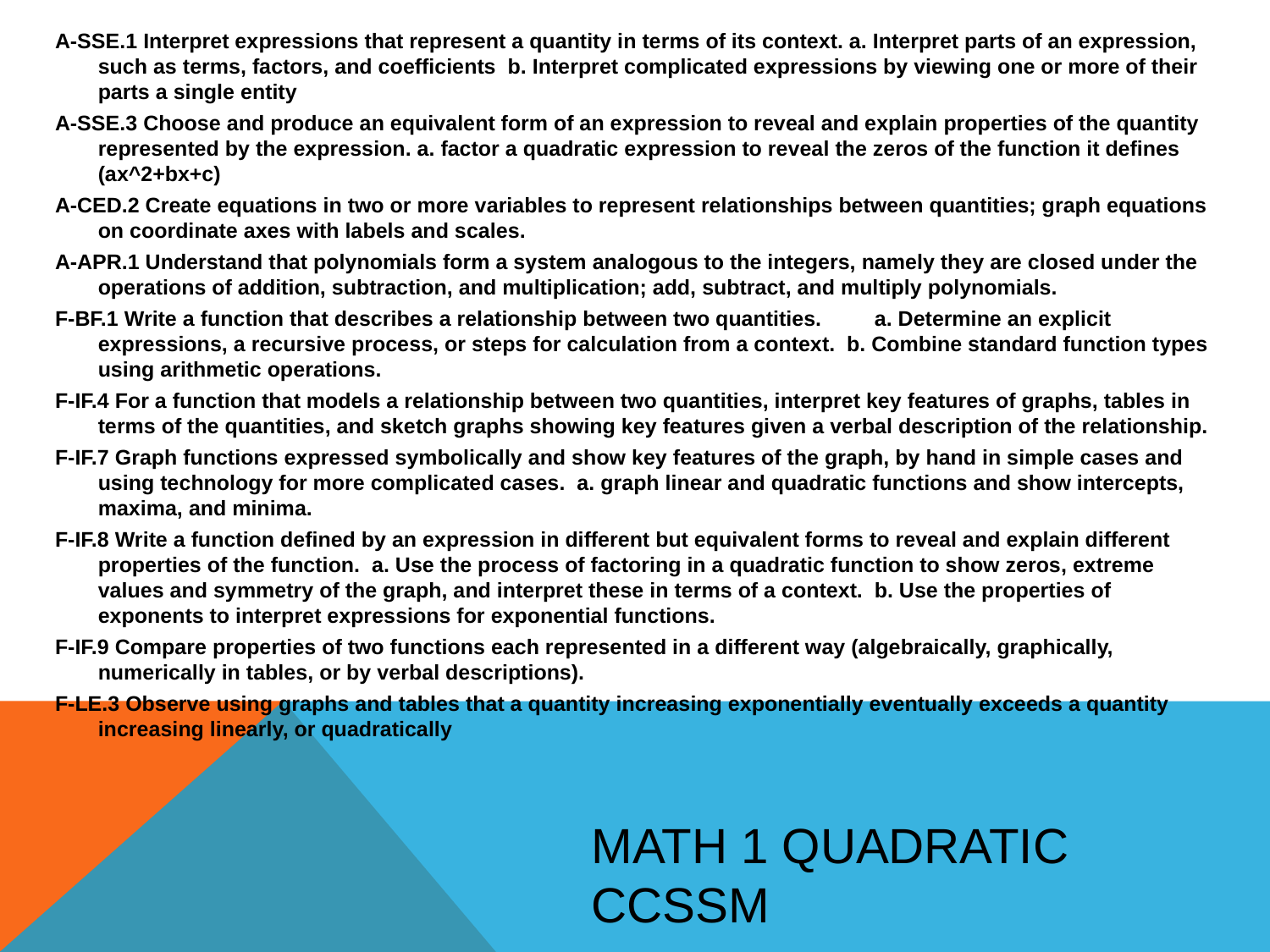

A-SSE.1 Interpret expressions that represent a quantity in terms of its context. a. Interpret parts of an expression, such as terms, factors, and coefficients  b. Interpret complicated expressions by viewing one or more of their parts a single entity
A-SSE.3 Choose and produce an equivalent form of an expression to reveal and explain properties of the quantity represented by the expression. a. factor a quadratic expression to reveal the zeros of the function it defines (ax^2+bx+c)
A-CED.2 Create equations in two or more variables to represent relationships between quantities; graph equations on coordinate axes with labels and scales.
A-APR.1 Understand that polynomials form a system analogous to the integers, namely they are closed under the operations of addition, subtraction, and multiplication; add, subtract, and multiply polynomials.
F-BF.1 Write a function that describes a relationship between two quantities.	  a. Determine an explicit expressions, a recursive process, or steps for calculation from a context.  b. Combine standard function types using arithmetic operations.
F-IF.4 For a function that models a relationship between two quantities, interpret key features of graphs, tables in terms of the quantities, and sketch graphs showing key features given a verbal description of the relationship.
F-IF.7 Graph functions expressed symbolically and show key features of the graph, by hand in simple cases and using technology for more complicated cases.  a. graph linear and quadratic functions and show intercepts, maxima, and minima.
F-IF.8 Write a function defined by an expression in different but equivalent forms to reveal and explain different properties of the function.  a. Use the process of factoring in a quadratic function to show zeros, extreme values and symmetry of the graph, and interpret these in terms of a context.  b. Use the properties of exponents to interpret expressions for exponential functions.
F-IF.9 Compare properties of two functions each represented in a different way (algebraically, graphically, numerically in tables, or by verbal descriptions).
F-LE.3 Observe using graphs and tables that a quantity increasing exponentially eventually exceeds a quantity increasing linearly, or quadratically
# MATH 1 Quadratic CCSSM